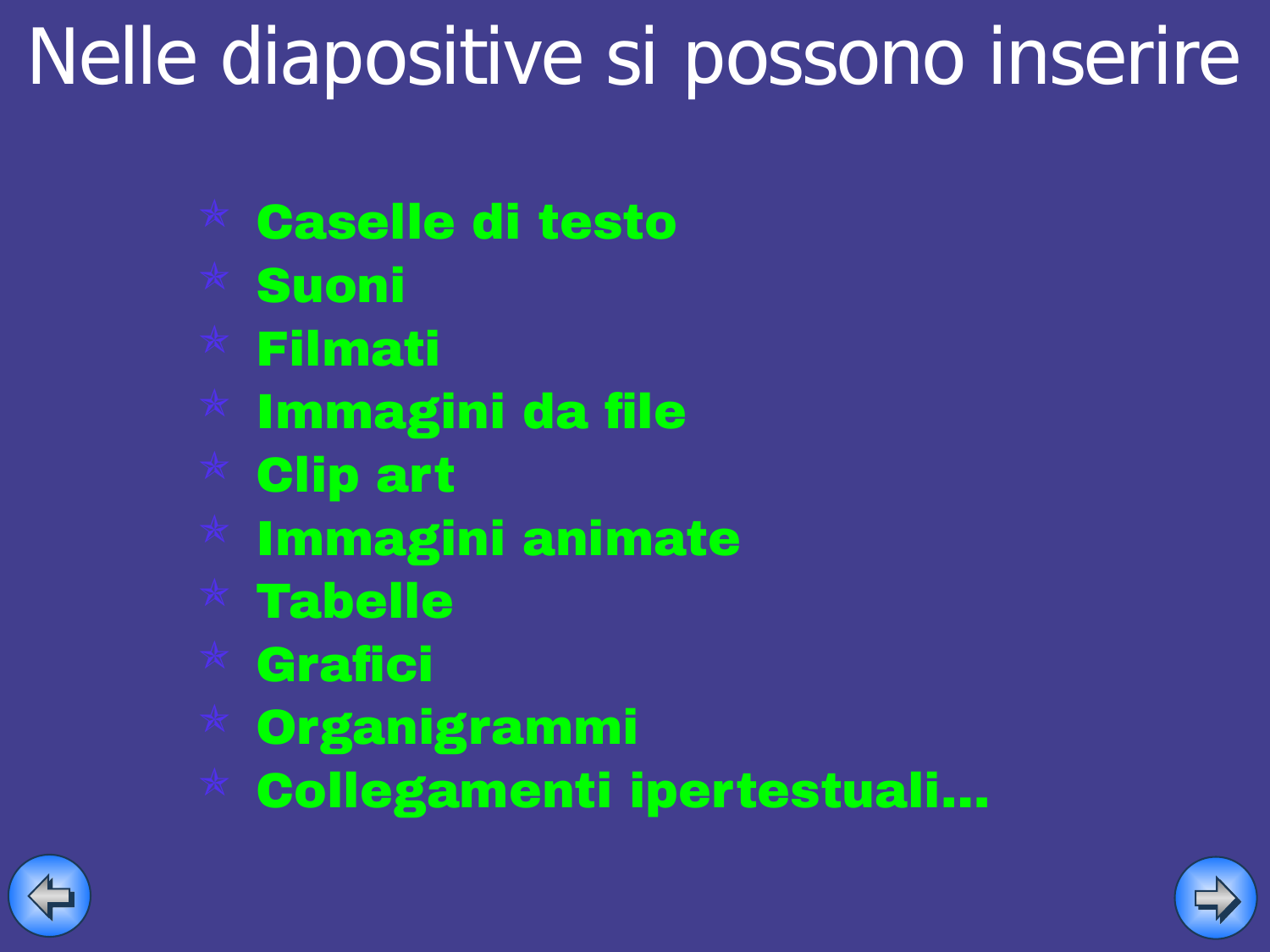

# Nelle diapositive si possono inserire
Caselle di testo
Suoni
Filmati
Immagini da file
Clip art
Immagini animate
Tabelle
Grafici
Organigrammi
Collegamenti ipertestuali…